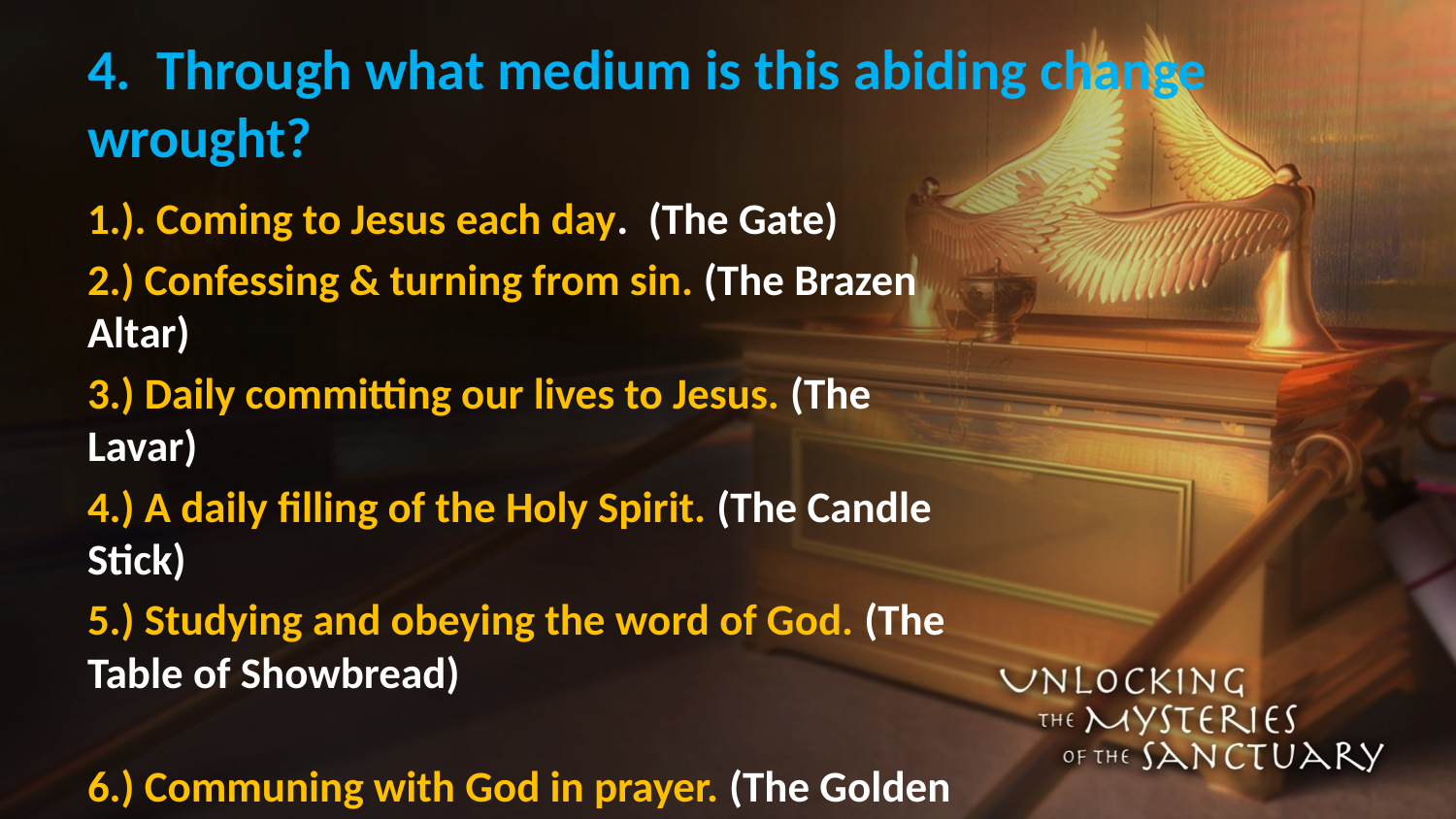

# 4.  Through what medium is this abiding change wrought?
1.). Coming to Jesus each day.  (The Gate)
2.) Confessing & turning from sin. (The Brazen Altar)
3.) Daily committing our lives to Jesus. (The Lavar)
4.) A daily filling of the Holy Spirit. (The Candle Stick)
5.) Studying and obeying the word of God. (The Table of Showbread)
6.) Communing with God in prayer. (The Golden Altar)